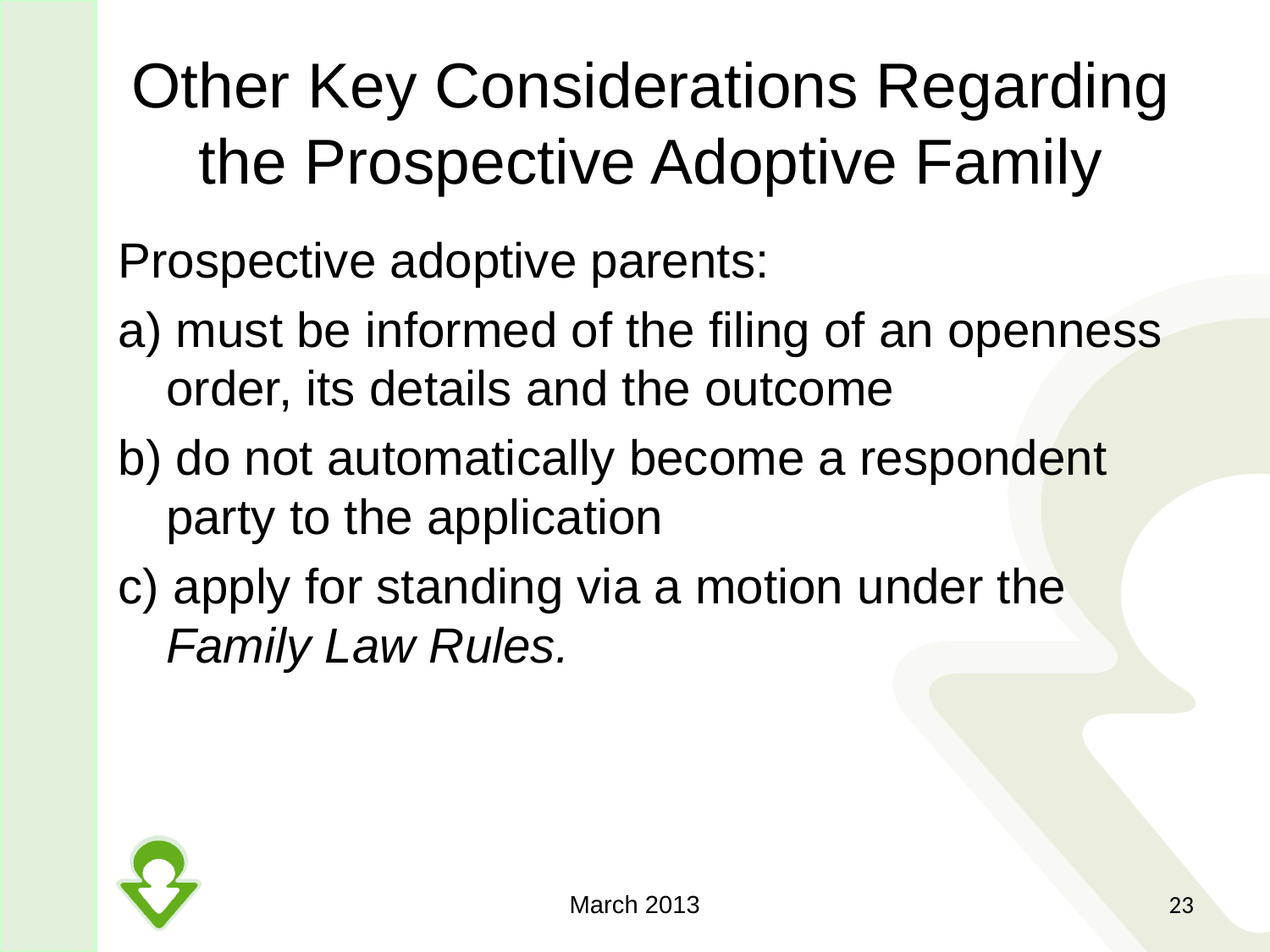

# Other Key Considerations Regarding the Prospective Adoptive Family
Prospective adoptive parents:
a) must be informed of the filing of an openness order, its details and the outcome
b) do not automatically become a respondent party to the application
c) apply for standing via a motion under the Family Law Rules.

March 2013
23